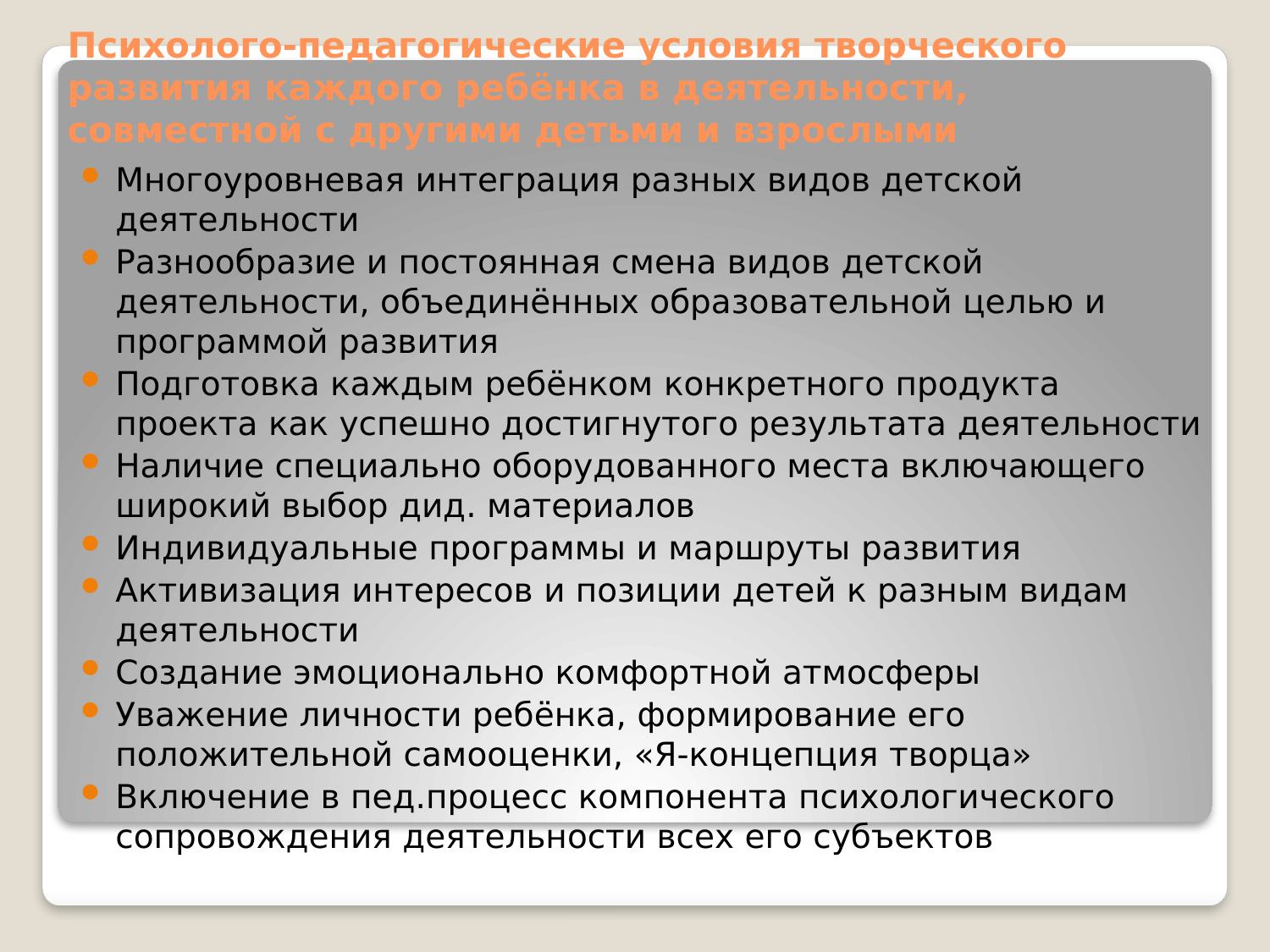

# Психолого-педагогические условия творческого развития каждого ребёнка в деятельности, совместной с другими детьми и взрослыми
Многоуровневая интеграция разных видов детской деятельности
Разнообразие и постоянная смена видов детской деятельности, объединённых образовательной целью и программой развития
Подготовка каждым ребёнком конкретного продукта проекта как успешно достигнутого результата деятельности
Наличие специально оборудованного места включающего широкий выбор дид. материалов
Индивидуальные программы и маршруты развития
Активизация интересов и позиции детей к разным видам деятельности
Создание эмоционально комфортной атмосферы
Уважение личности ребёнка, формирование его положительной самооценки, «Я-концепция творца»
Включение в пед.процесс компонента психологического сопровождения деятельности всех его субъектов